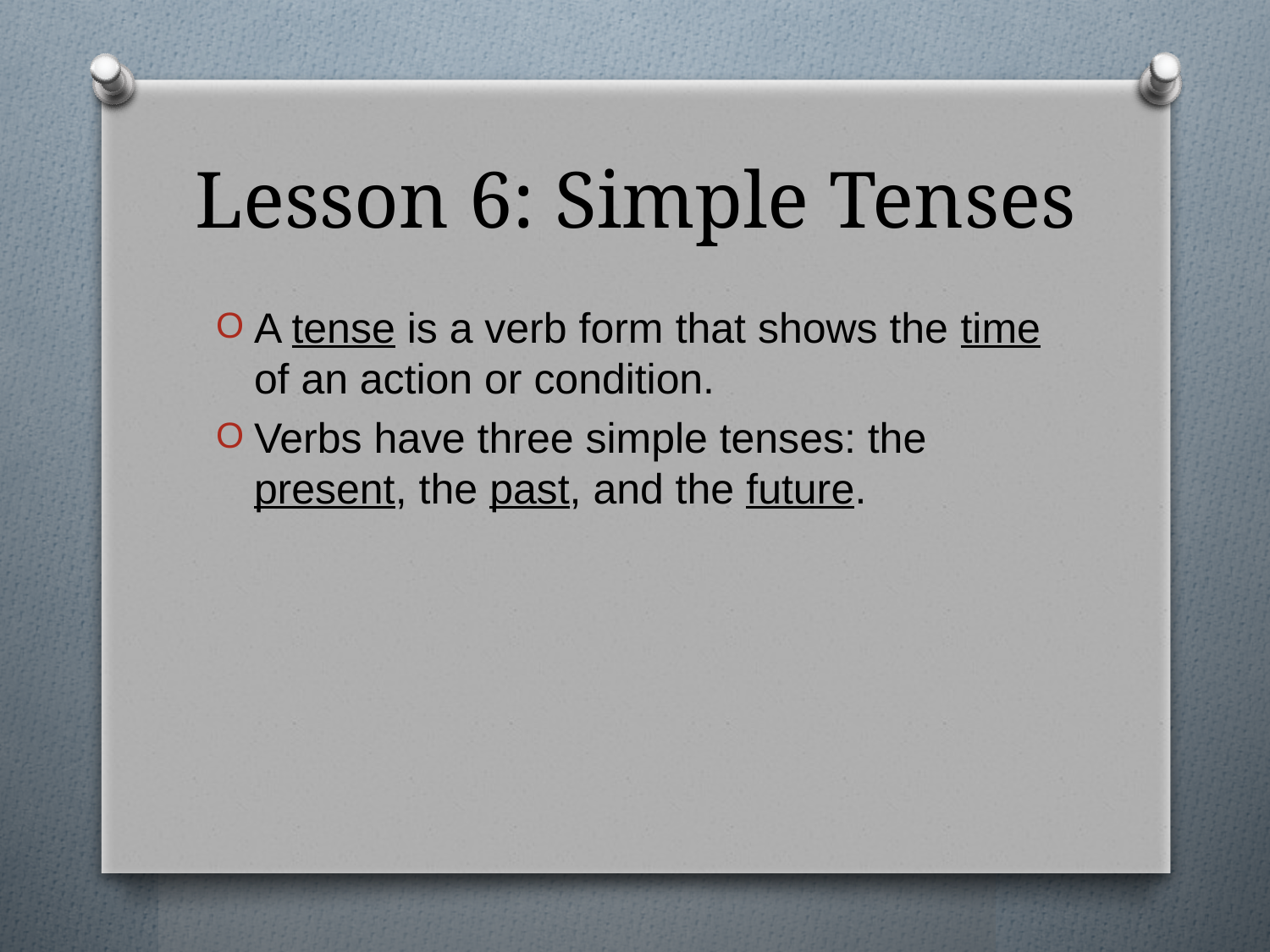

# Lesson 6: Simple Tenses
A tense is a verb form that shows the time of an action or condition.
Verbs have three simple tenses: the present, the past, and the future.